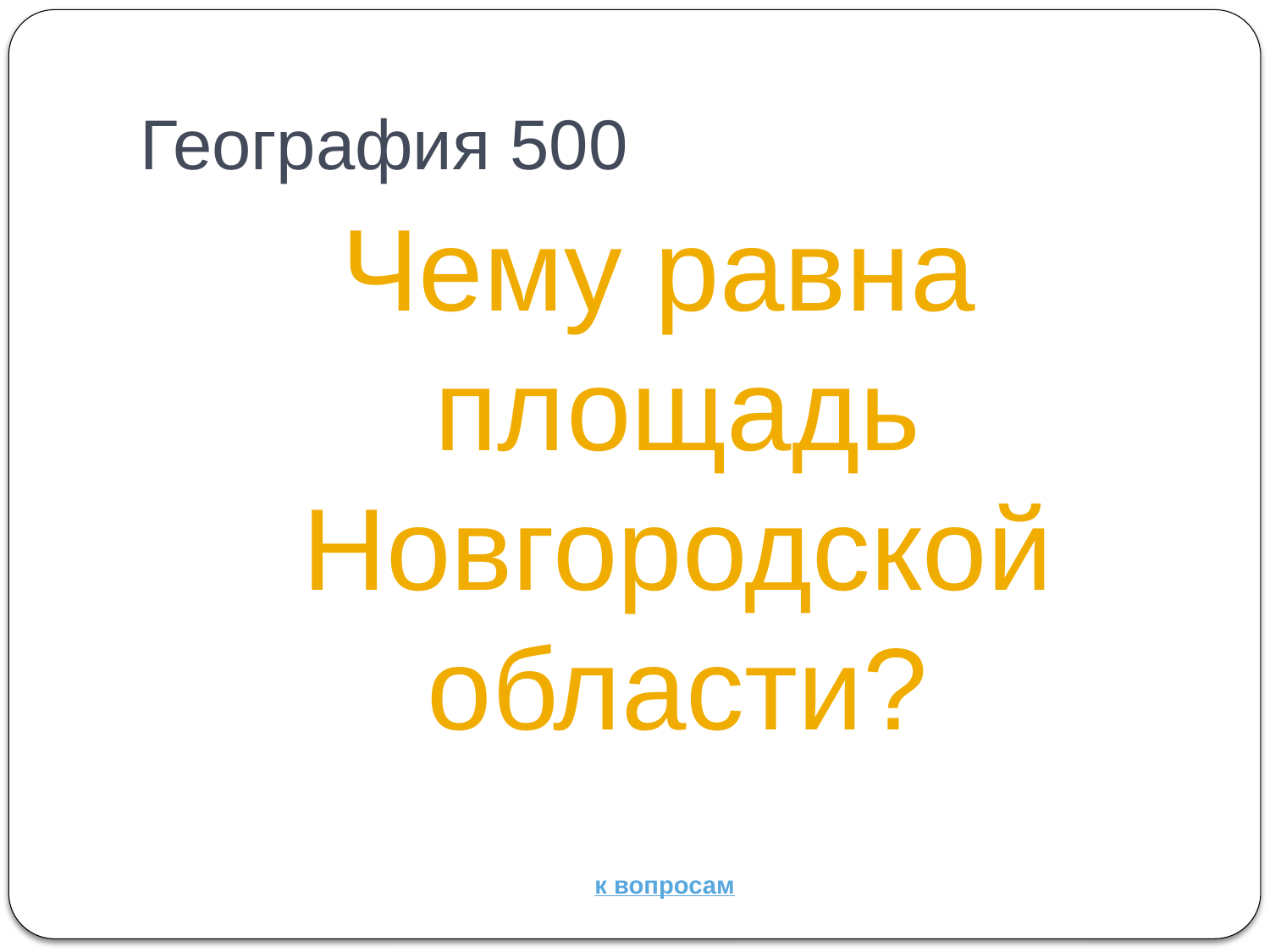

# География 500
Чему равна площадь Новгородской области?
к вопросам